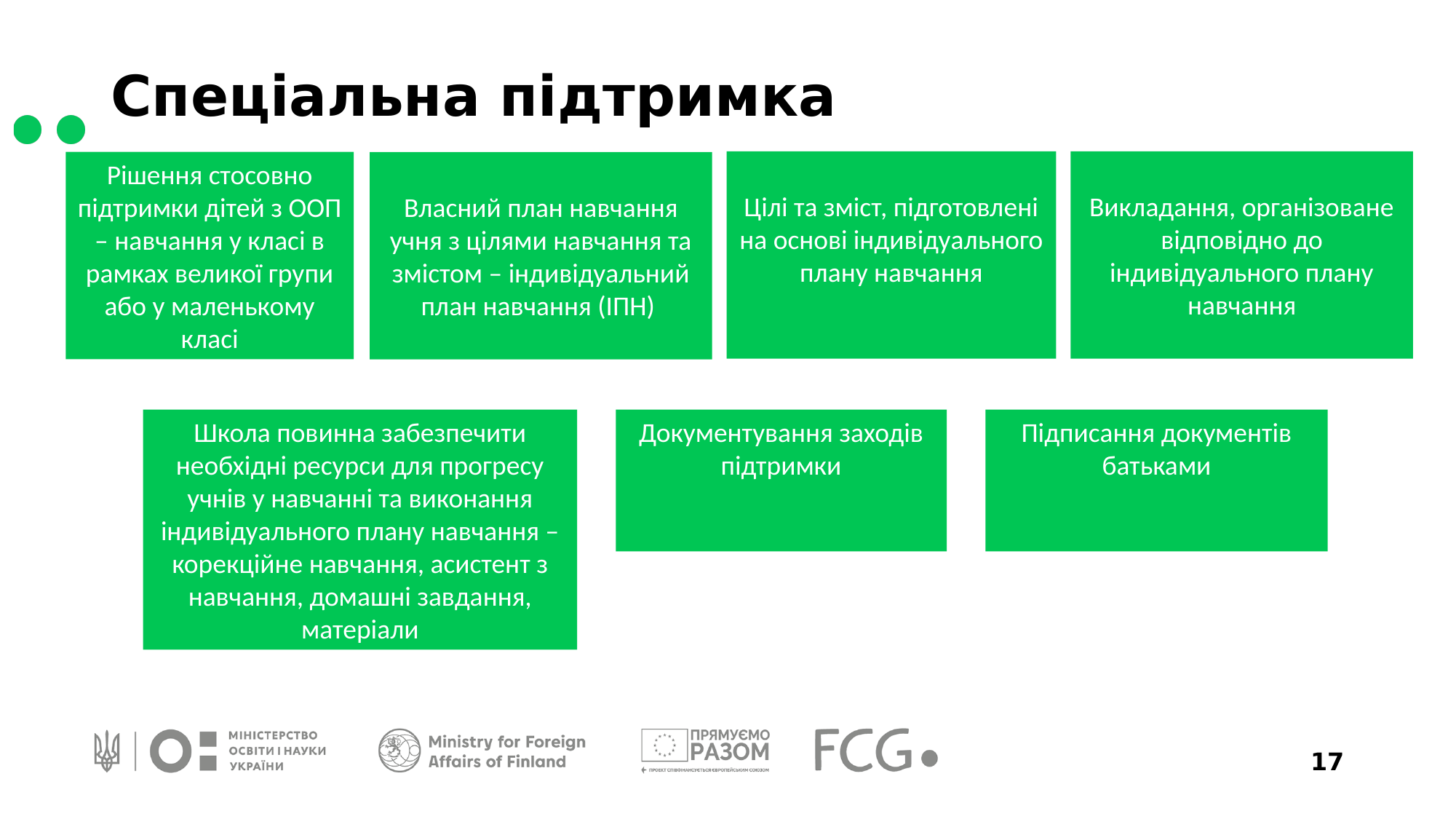

Спеціальна підтримка

Цілі та зміст, підготовлені на основі індивідуального плану навчання

Викладання, організоване відповідно до індивідуального плану навчання

Рішення стосовно підтримки дітей з ООП – навчання у класі в рамках великої групи або у маленькому класі

Власний план навчання учня з цілями навчання та змістом – індивідуальний план навчання (ІПН)

Школа повинна забезпечити необхідні ресурси для прогресу учнів у навчанні та виконання індивідуального плану навчання – корекційне навчання, асистент з навчання, домашні завдання, матеріали
Документування заходів підтримки

Підписання документів батьками

17